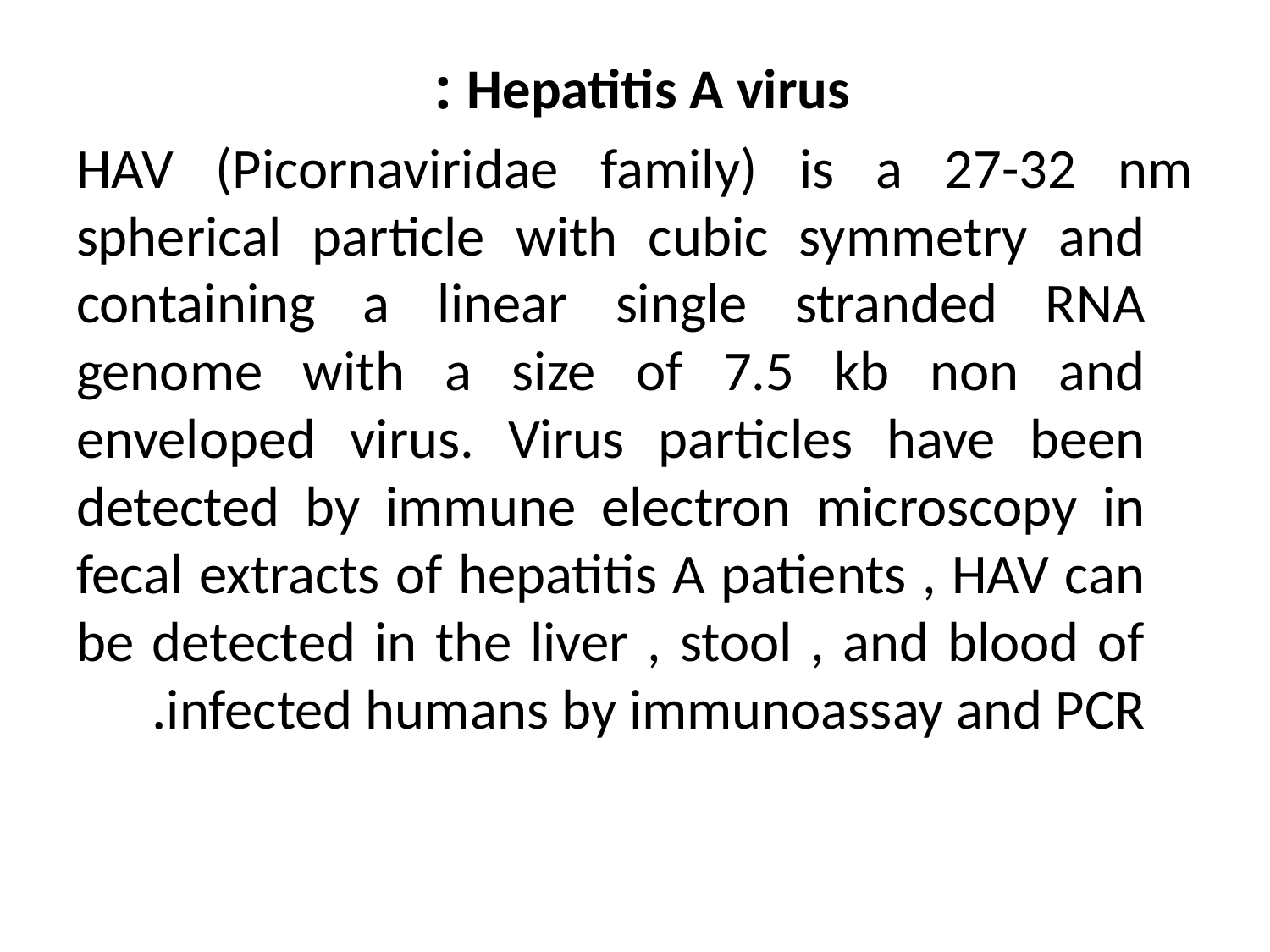

Hepatitis A virus :
HAV (Picornaviridae family) is a 27-32 nm spherical particle with cubic symmetry and containing a linear single stranded RNA genome with a size of 7.5 kb non and enveloped virus. Virus particles have been detected by immune electron microscopy in fecal extracts of hepatitis A patients , HAV can be detected in the liver , stool , and blood of infected humans by immunoassay and PCR.